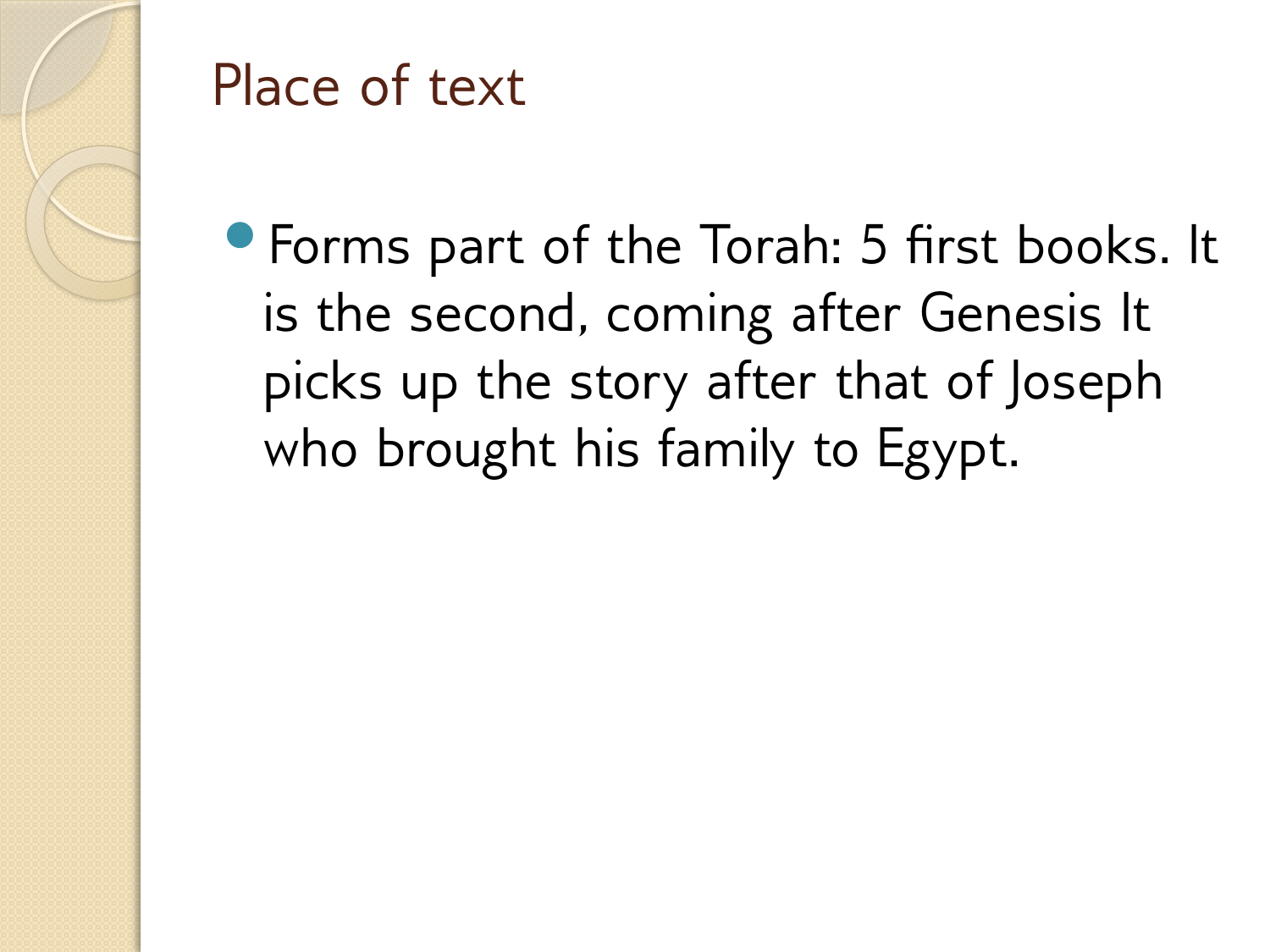

# Place of text
Forms part of the Torah: 5 first books. It is the second, coming after Genesis It picks up the story after that of Joseph who brought his family to Egypt.